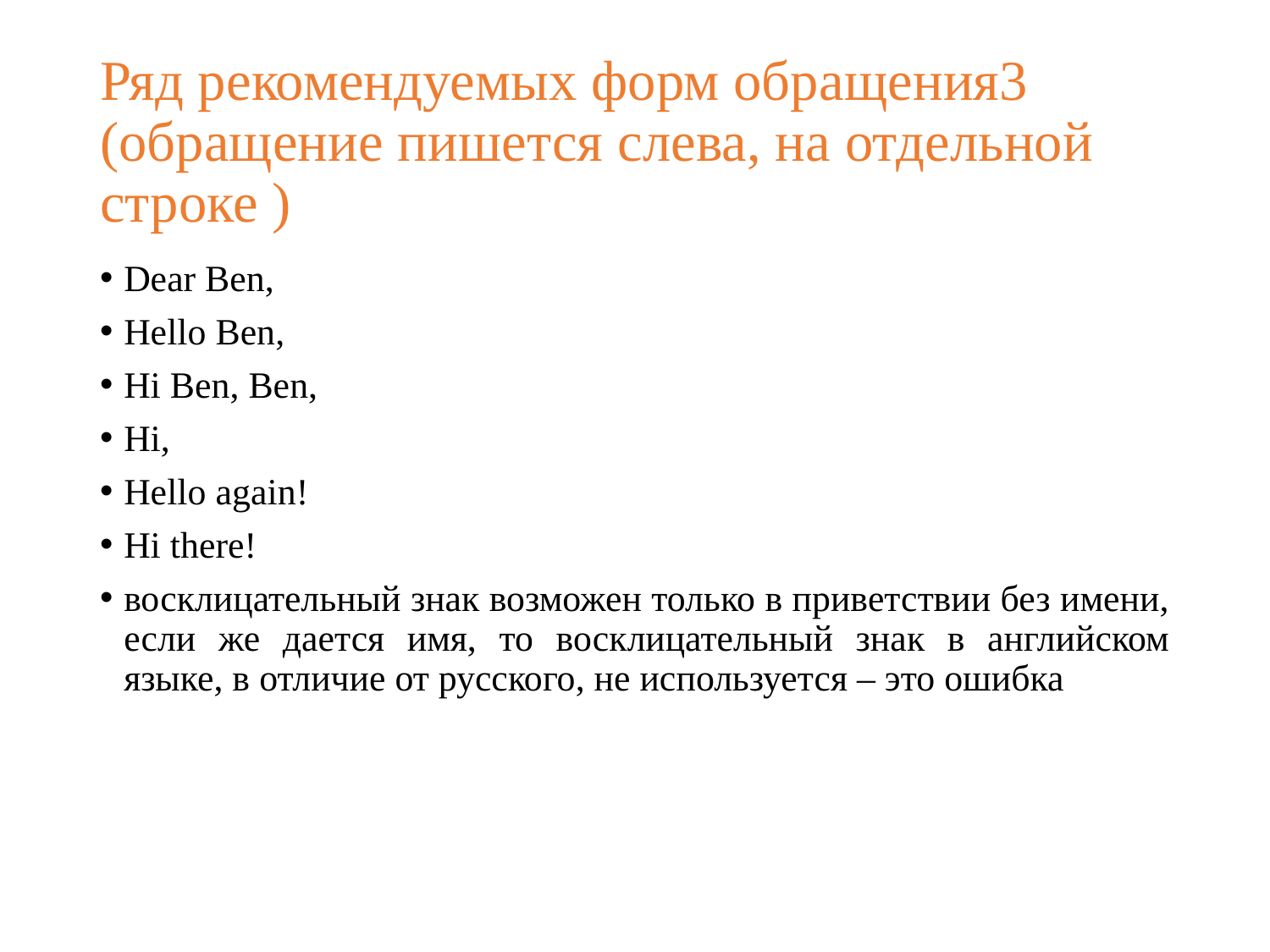

# Ряд рекомендуемых форм обращения3 (обращение пишется слева, на отдельной строке )
Dear Ben,
Hello Ben,
Hi Ben, Ben,
Hi,
Hello again!
Hi there!
восклицательный знак возможен только в приветствии без имени, если же дается имя, то восклицательный знак в английском языке, в отличие от русского, не используется – это ошибка